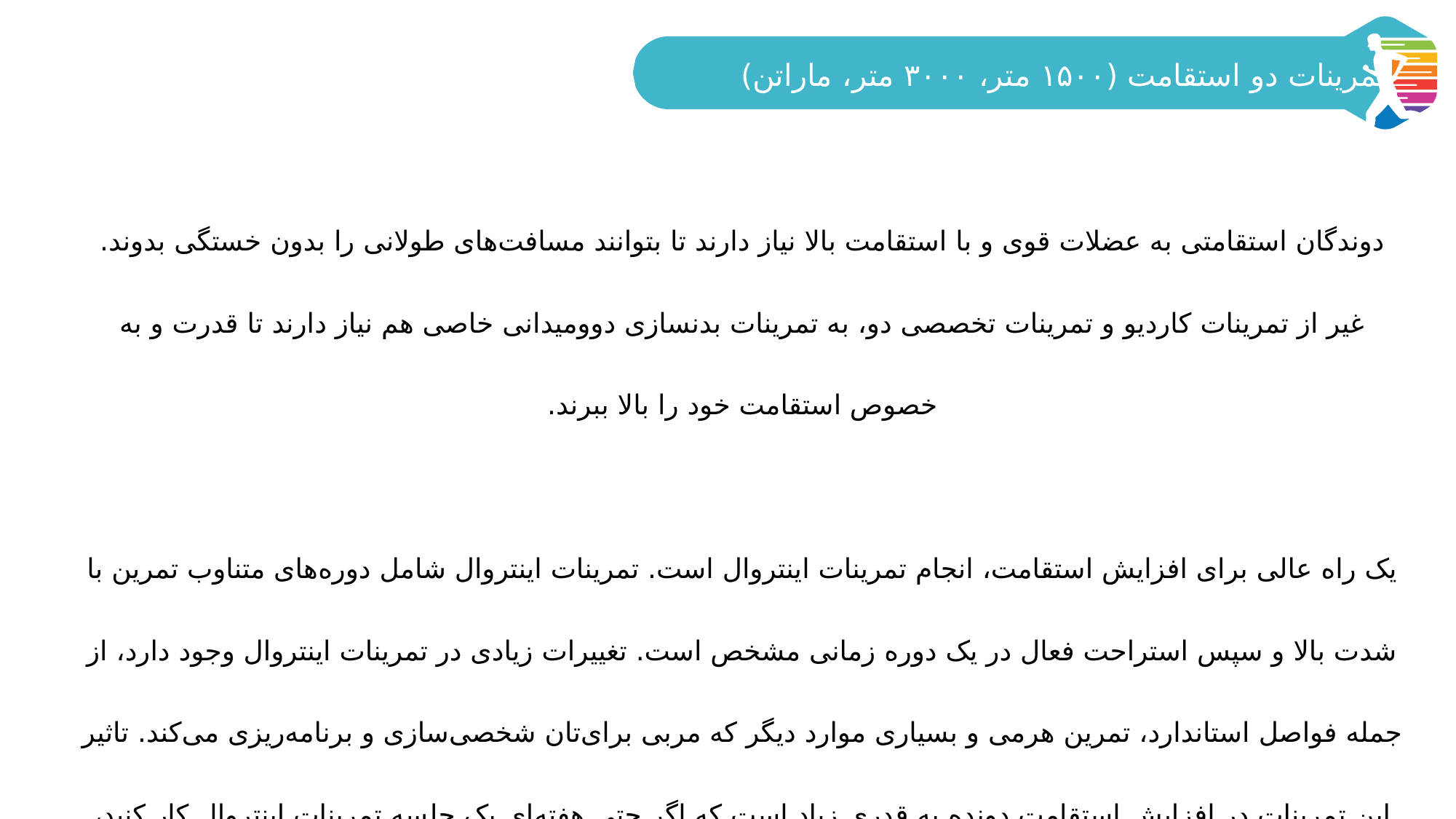

تمرینات دو استقامت (۱۵۰۰ متر، ۳۰۰۰ متر، ماراتن)
دوندگان استقامتی به عضلات قوی و با استقامت بالا نیاز دارند تا بتوانند مسافت‌های طولانی را بدون خستگی بدوند. غیر از تمرینات کاردیو و تمرینات تخصصی دو، به تمرینات بدنسازی دوومیدانی خاصی هم نیاز دارند تا قدرت و به خصوص استقامت خود را بالا ببرند.

یک راه عالی برای افزایش استقامت، انجام تمرینات اینتروال است. تمرینات اینتروال شامل دوره‌های متناوب تمرین با شدت بالا و سپس استراحت فعال در یک دوره زمانی مشخص است. تغییرات زیادی در تمرینات اینتروال وجود دارد، از جمله فواصل استاندارد، تمرین هرمی و بسیاری موارد دیگر که مربی برای‌تان شخصی‌سازی و برنامه‌ریزی می‌کند. تاثیر این تمرینات در افزایش استقامت دونده به قدری زیاد است که اگر حتی هفته‌ای یک جلسه تمرینات اینتروال کار کنید، بعد از مدت کوتاهی متوجه خواهید شد که می‌توانید بیشتر و سریع‌تر بدوید، و خیلی کمتر خسته شوید.